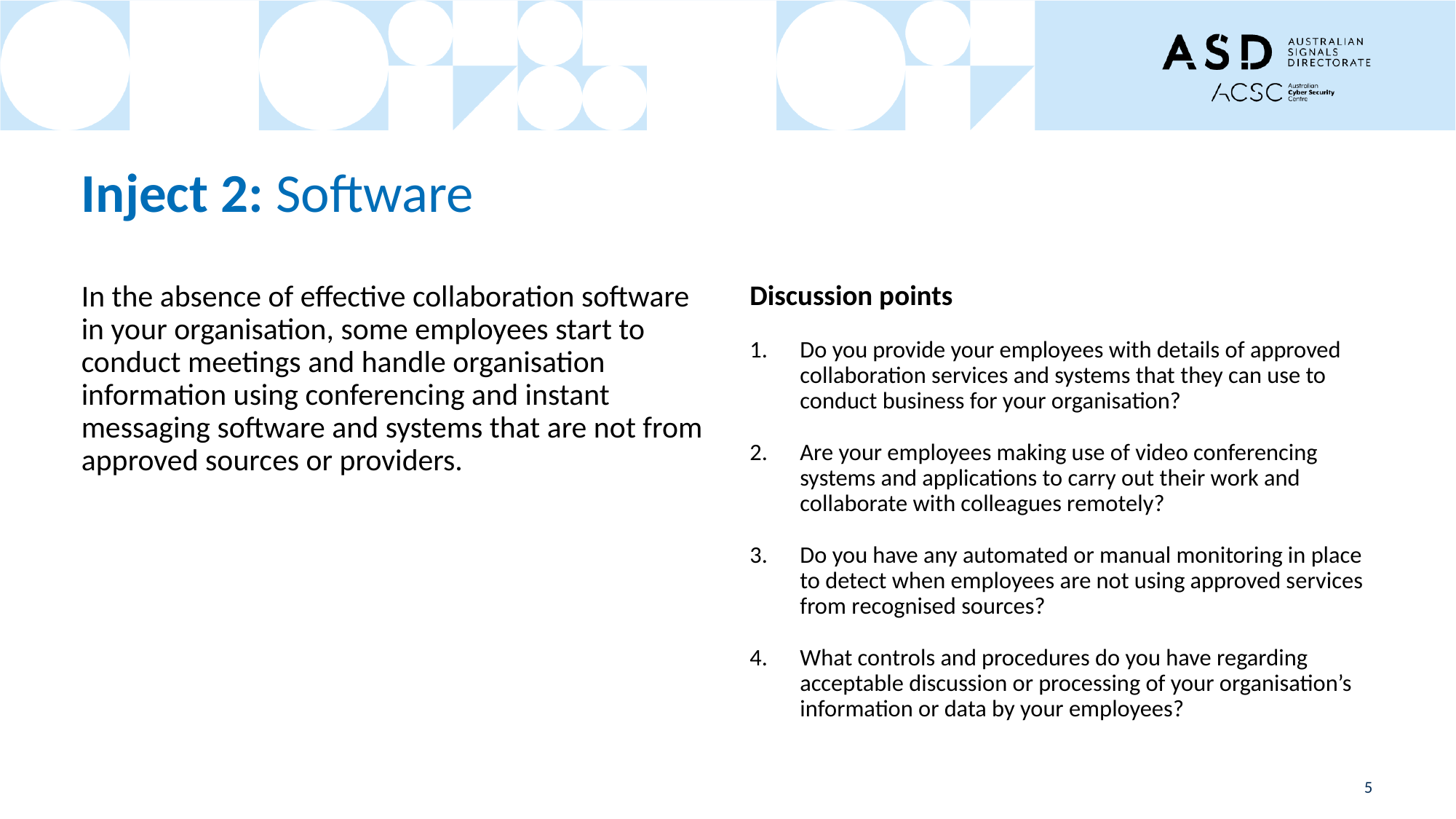

# Inject 2: Software
In the absence of effective collaboration software in your organisation, some employees start to conduct meetings and handle organisation information using conferencing and instant messaging software and systems that are not from approved sources or providers.
Discussion points
Do you provide your employees with details of approved collaboration services and systems that they can use to conduct business for your organisation?
Are your employees making use of video conferencing systems and applications to carry out their work and collaborate with colleagues remotely?
Do you have any automated or manual monitoring in place to detect when employees are not using approved services from recognised sources?
What controls and procedures do you have regarding acceptable discussion or processing of your organisation’s information or data by your employees?
5